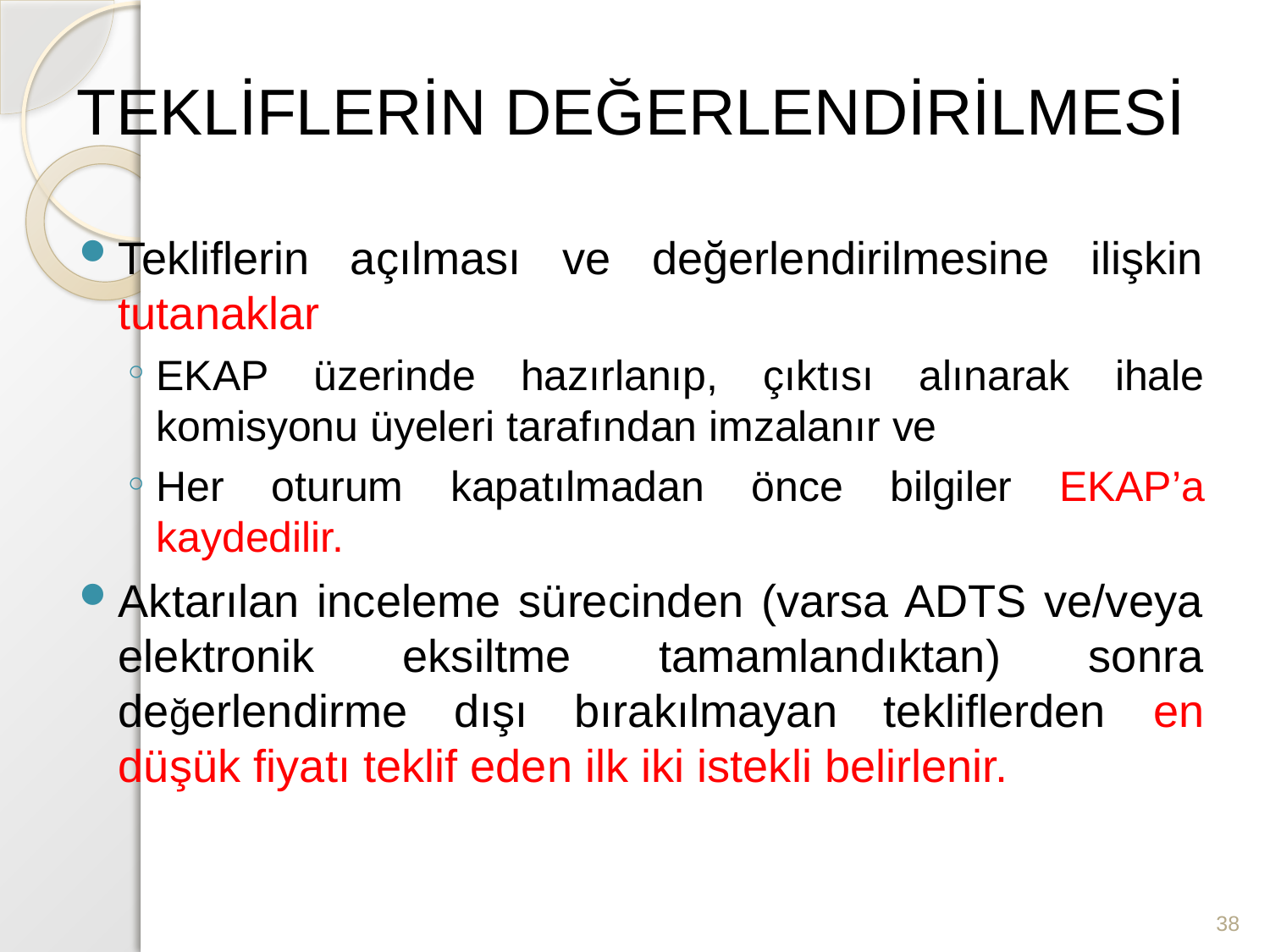

# TEKLİFLERİN DEĞERLENDİRİLMESİ
Tekliflerin açılması ve değerlendirilmesine ilişkin tutanaklar
EKAP üzerinde hazırlanıp, çıktısı alınarak ihale komisyonu üyeleri tarafından imzalanır ve
Her oturum kapatılmadan önce bilgiler EKAP’a kaydedilir.
Aktarılan inceleme sürecinden (varsa ADTS ve/veya elektronik eksiltme tamamlandıktan) sonra değerlendirme dışı bırakılmayan tekliflerden en düşük fiyatı teklif eden ilk iki istekli belirlenir.

38